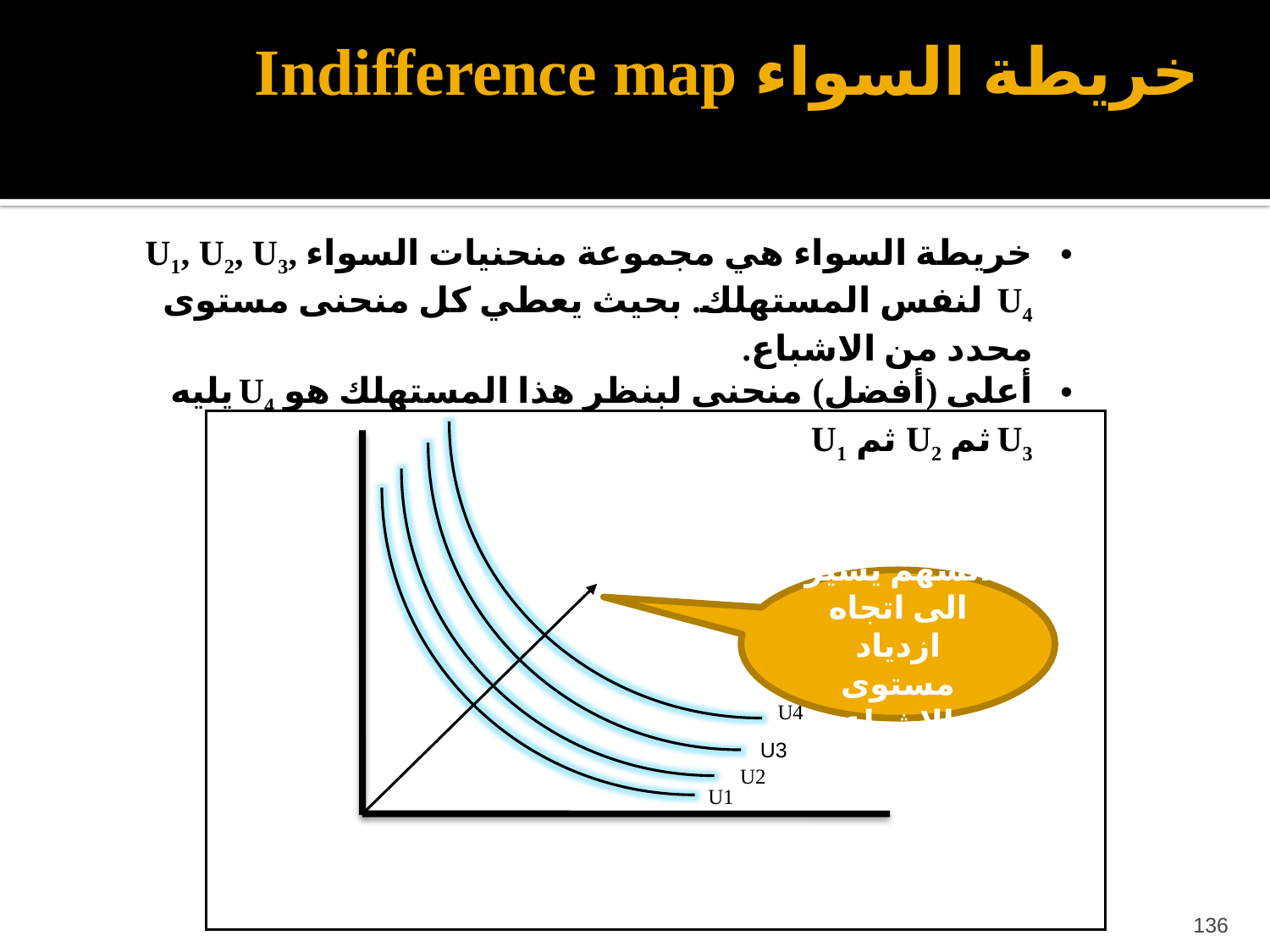

# خريطة السواء Indifference map
خريطة السواء هي مجموعة منحنيات السواء U1, U2, U3, U4  لنفس المستهلك. بحيث يعطي كل منحنى مستوى محدد من الاشباع.
أعلى (أفضل) منحنى لبنظر هذا المستهلك هو U4 يليه U3 ثم U2 ثم U1

      U4
U3
      U1

U2
السهم يشير الى اتجاه ازدياد مستوى الاشباع
136